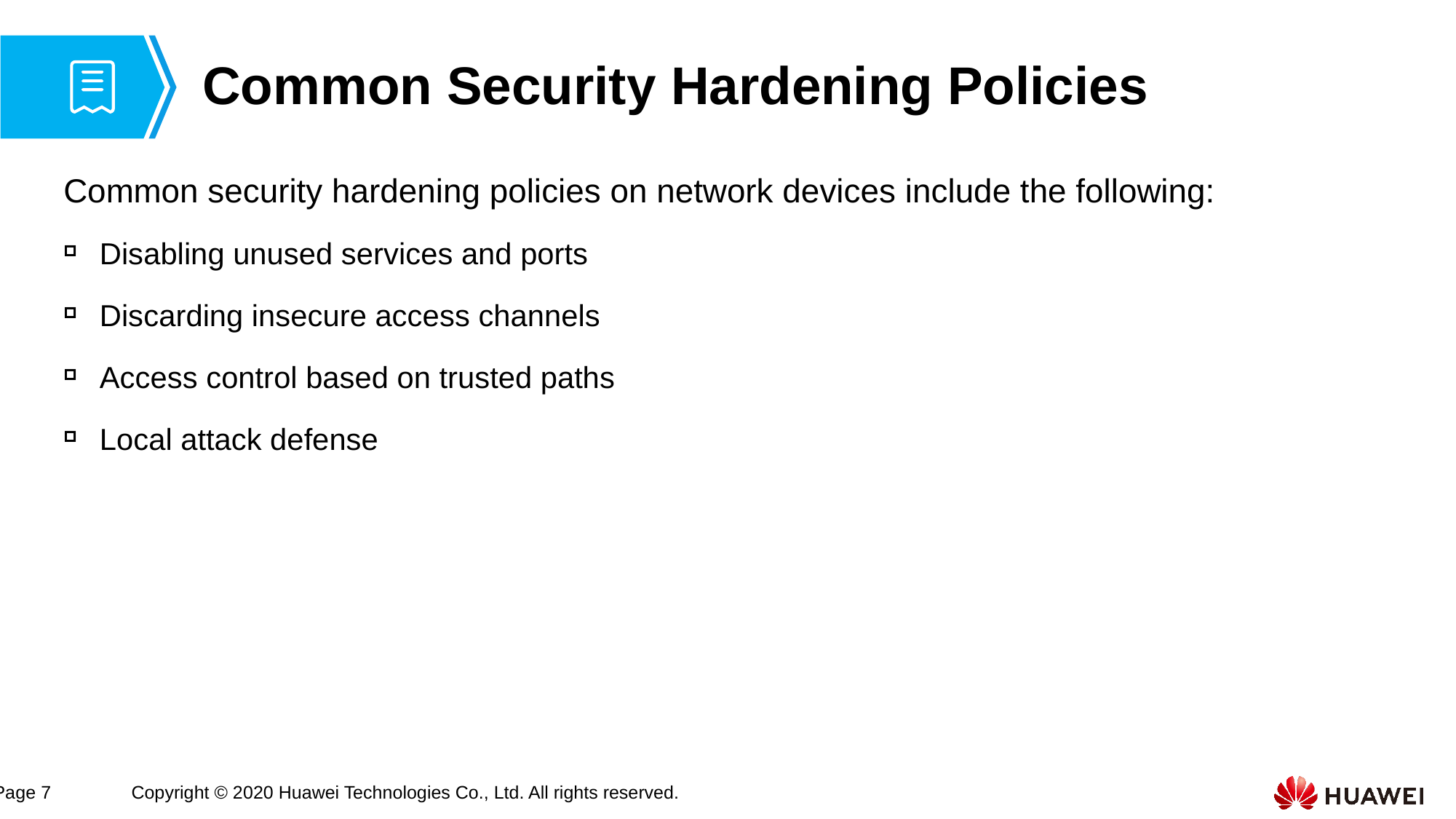

# Common Security Hardening Policies
Common security hardening policies on network devices include the following:
Disabling unused services and ports
Discarding insecure access channels
Access control based on trusted paths
Local attack defense